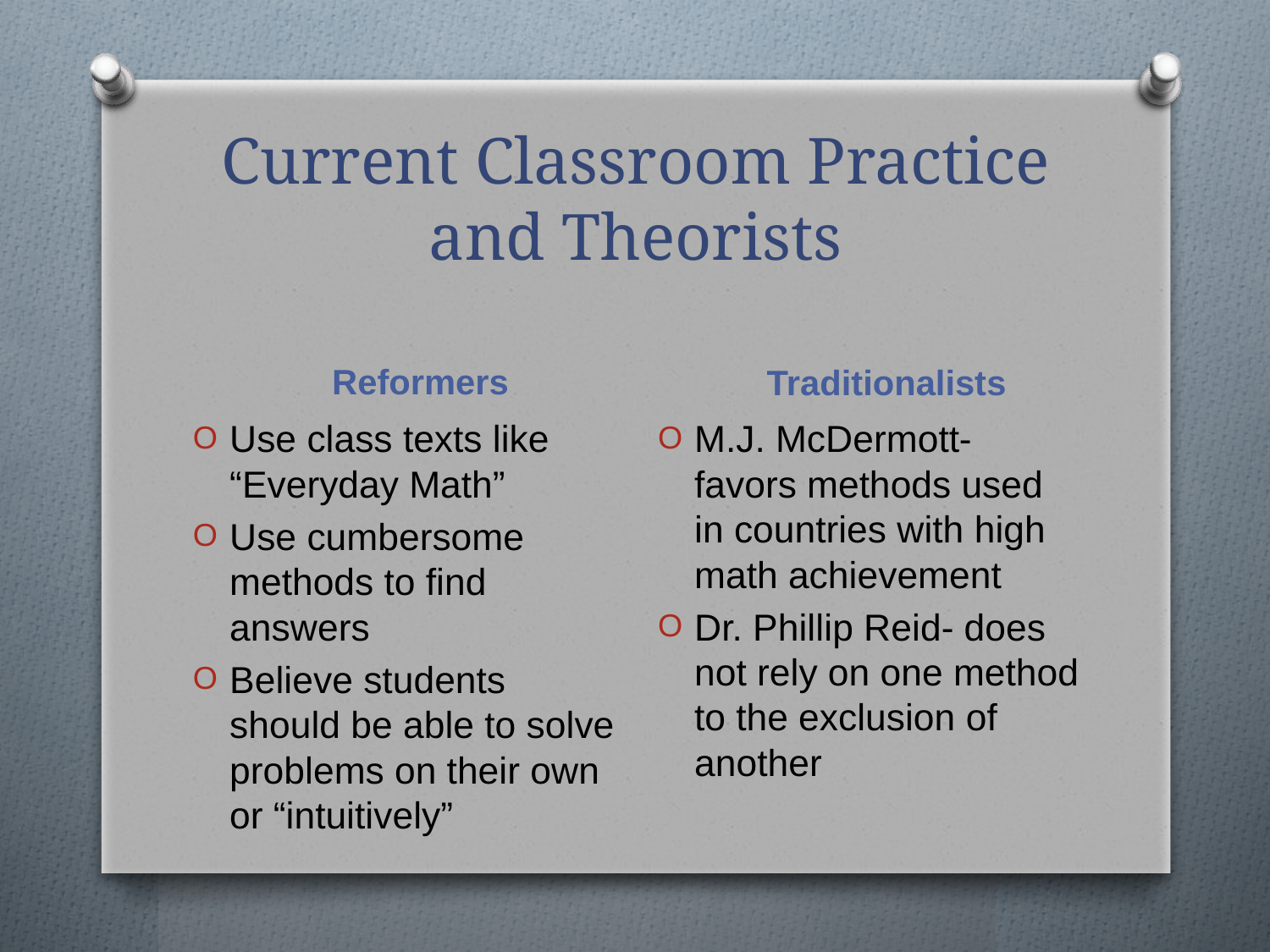

# Current Classroom Practice and Theorists
Traditionalists
Reformers
Use class texts like “Everyday Math”
Use cumbersome methods to find answers
Believe students should be able to solve problems on their own or “intuitively”
M.J. McDermott- favors methods used in countries with high math achievement
Dr. Phillip Reid- does not rely on one method to the exclusion of another